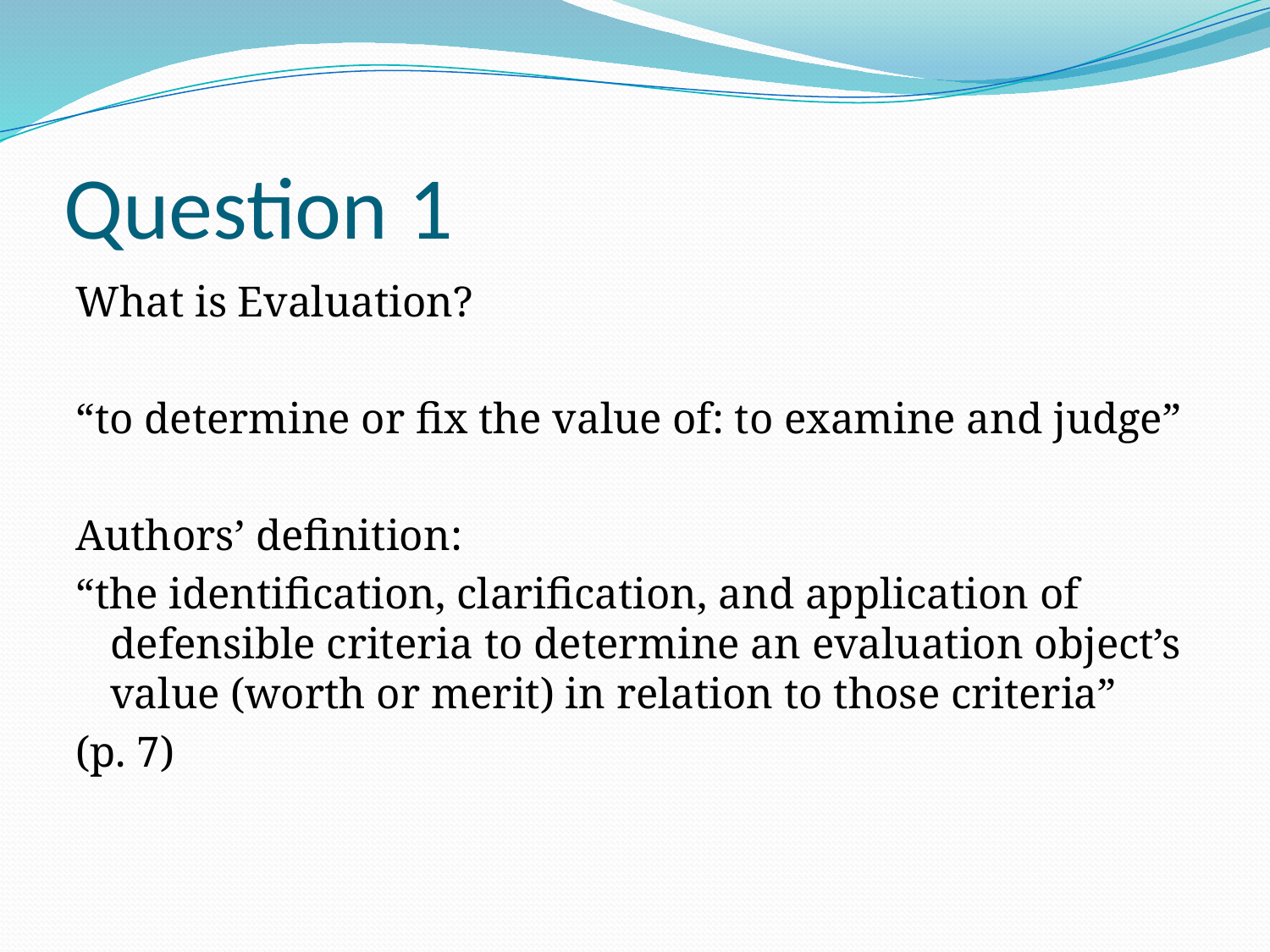

# Question 1
What is Evaluation?

“to determine or fix the value of: to examine and judge”

Authors’ definition:
“the identification, clarification, and application of defensible criteria to determine an evaluation object’s value (worth or merit) in relation to those criteria”
(p. 7)